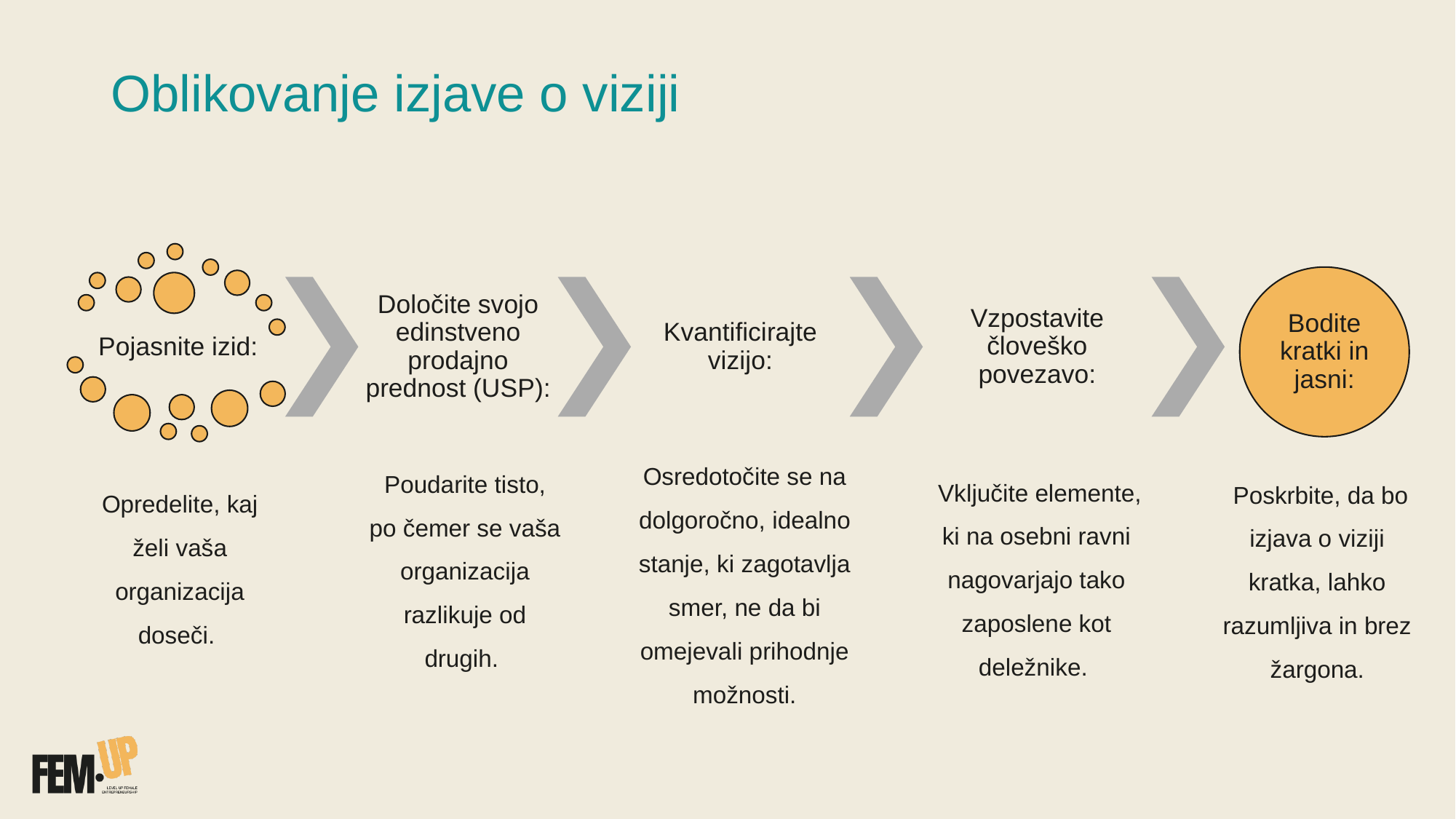

# Oblikovanje izjave o viziji
Pojasnite izid:
Opredelite, kaj želi vaša organizacija doseči.
Določite svojo edinstveno prodajno prednost (USP):
Poudarite tisto, po čemer se vaša organizacija razlikuje od drugih.
Kvantificirajte vizijo:
Osredotočite se na dolgoročno, idealno stanje, ki zagotavlja smer, ne da bi omejevali prihodnje možnosti.
Vzpostavite človeško povezavo:
 Vključite elemente, ki na osebni ravni nagovarjajo tako zaposlene kot deležnike.
Bodite kratki in jasni:
 Poskrbite, da bo izjava o viziji kratka, lahko razumljiva in brez žargona.